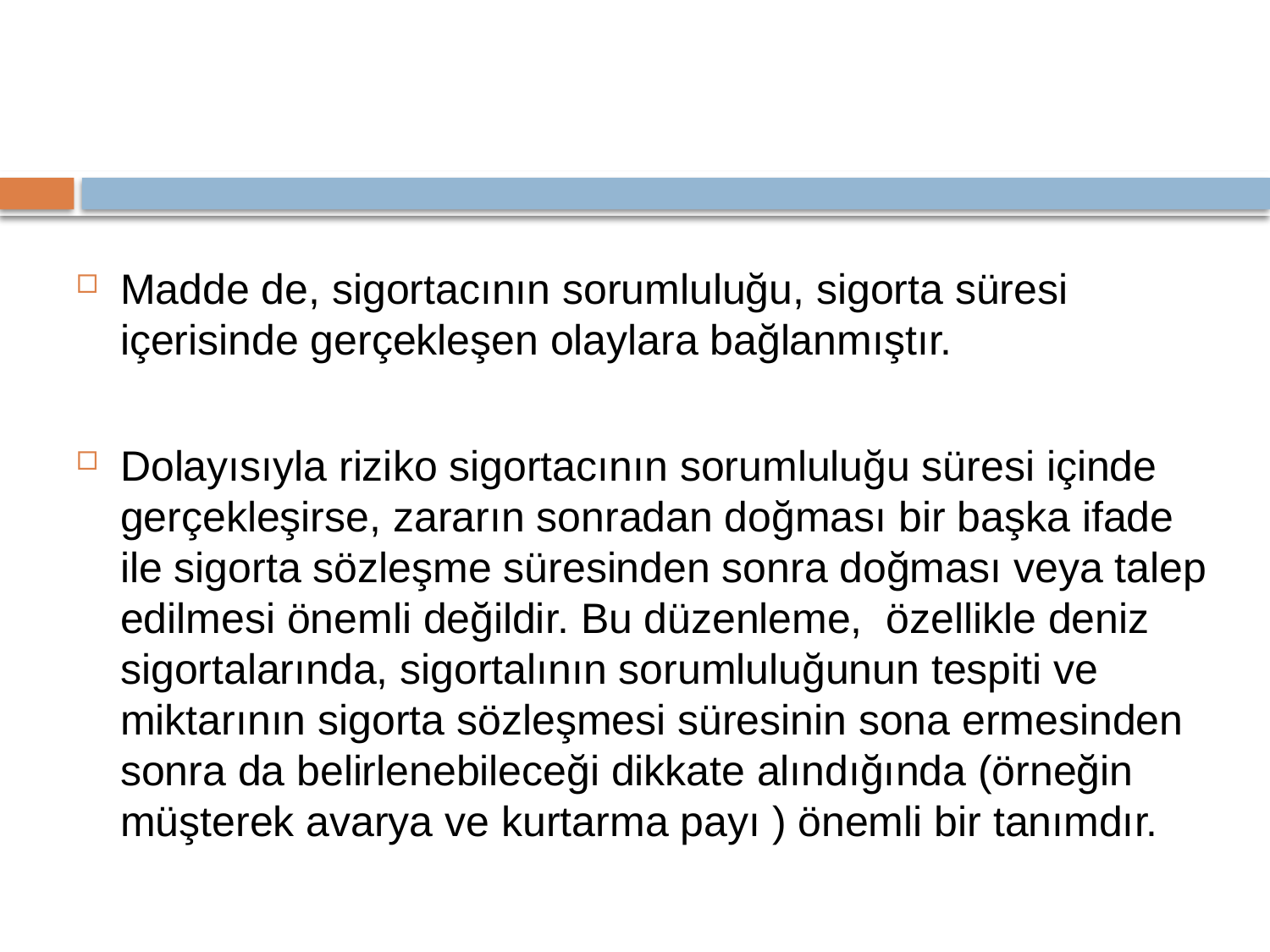

Madde de, sigortacının sorumluluğu, sigorta süresi içerisinde gerçekleşen olaylara bağlanmıştır.

Dolayısıyla riziko sigortacının sorumluluğu süresi içinde gerçekleşirse, zararın sonradan doğması bir başka ifade ile sigorta sözleşme süresinden sonra doğması veya talep edilmesi önemli değildir. Bu düzenleme,  özellikle deniz sigortalarında, sigortalının sorumluluğunun tespiti ve miktarının sigorta sözleşmesi süresinin sona ermesinden sonra da belirlenebileceği dikkate alındığında (örneğin müşterek avarya ve kurtarma payı ) önemli bir tanımdır.